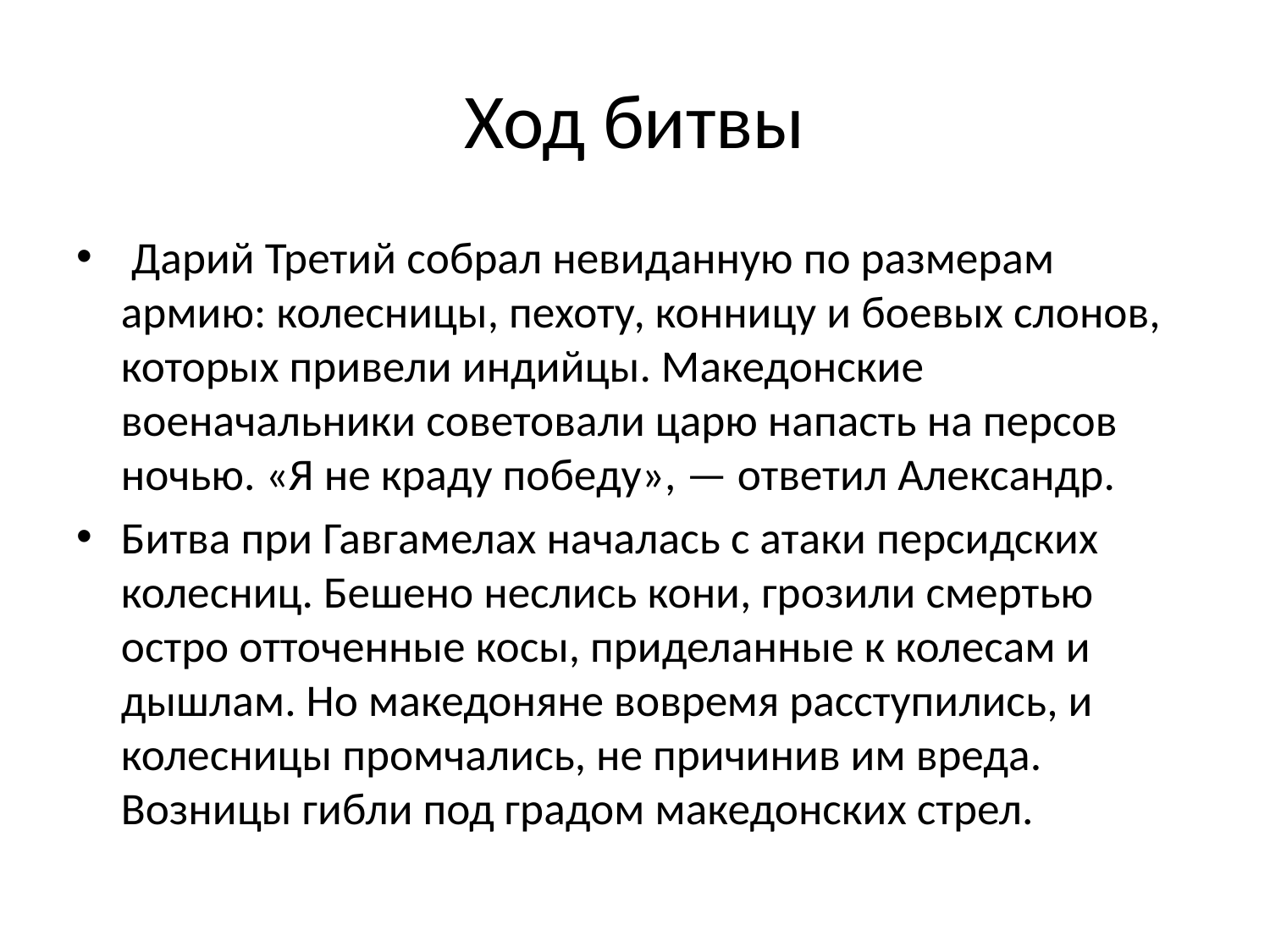

# Ход битвы
 Дарий Третий собрал невиданную по размерам армию: колесницы, пехоту, конницу и боевых слонов, которых привели индийцы. Македонские военачальники советовали царю напасть на персов ночью. «Я не краду победу», — ответил Александр.
Битва при Гавгамелах началась с атаки персидских колесниц. Бешено неслись кони, грозили смертью остро отточенные косы, приделанные к колесам и дышлам. Но македоняне вовремя расступились, и колесницы промчались, не причинив им вреда. Возницы гибли под градом македонских стрел.